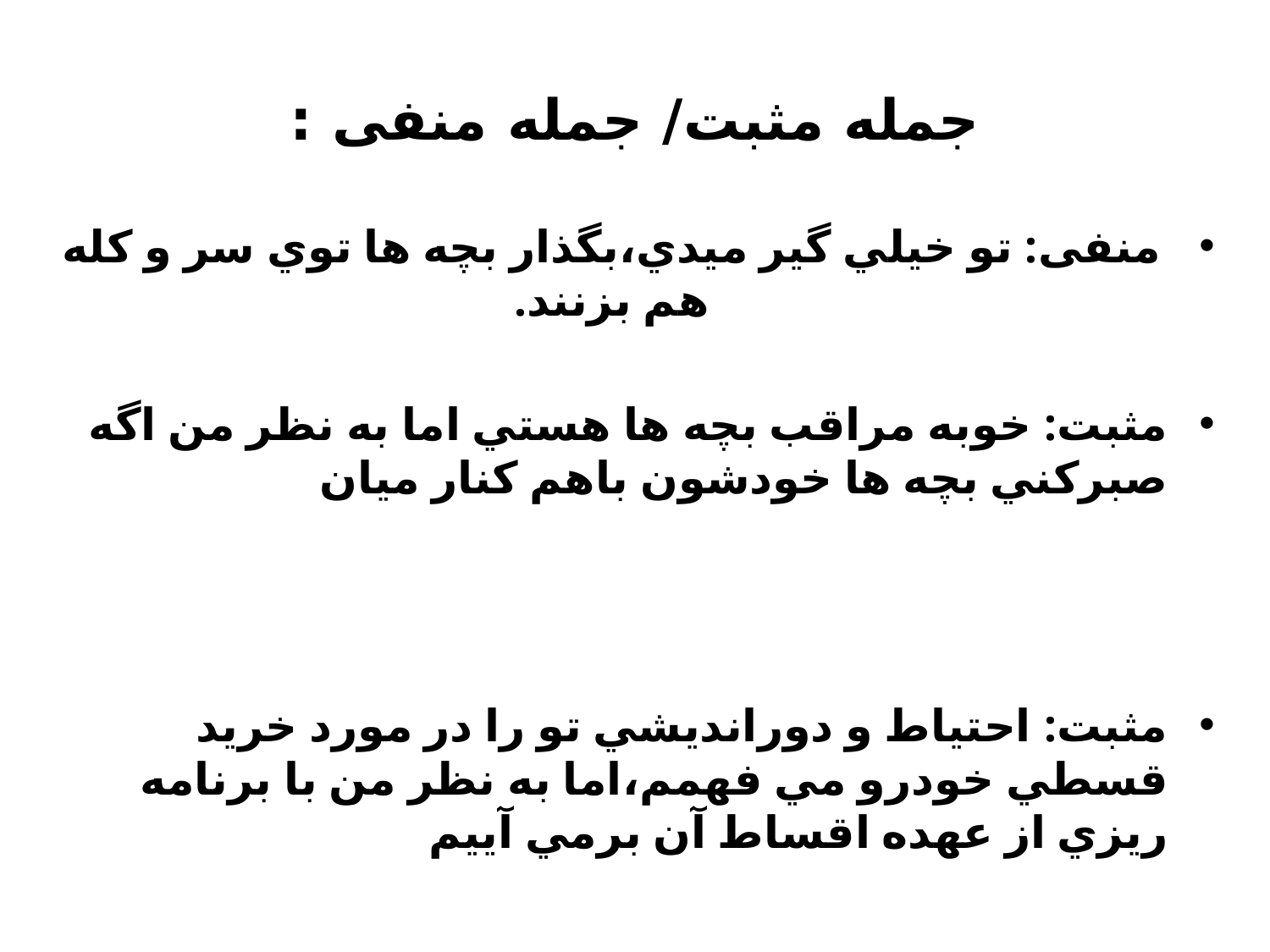

# جمله مثبت/ جمله منفی :
منفی: تو خيلي گير ميدي،‌بگذار بچه ها توي سر و كله هم بزنند.

مثبت: خوبه مراقب بچه ها هستي اما به نظر من اگه صبركني بچه ها خودشون باهم كنار ميان

مثبت: احتياط و دورانديشي تو را در مورد خريد قسطي خودرو مي فهمم،‌اما به نظر من با برنامه ريزي از عهده اقساط آن برمي آييم